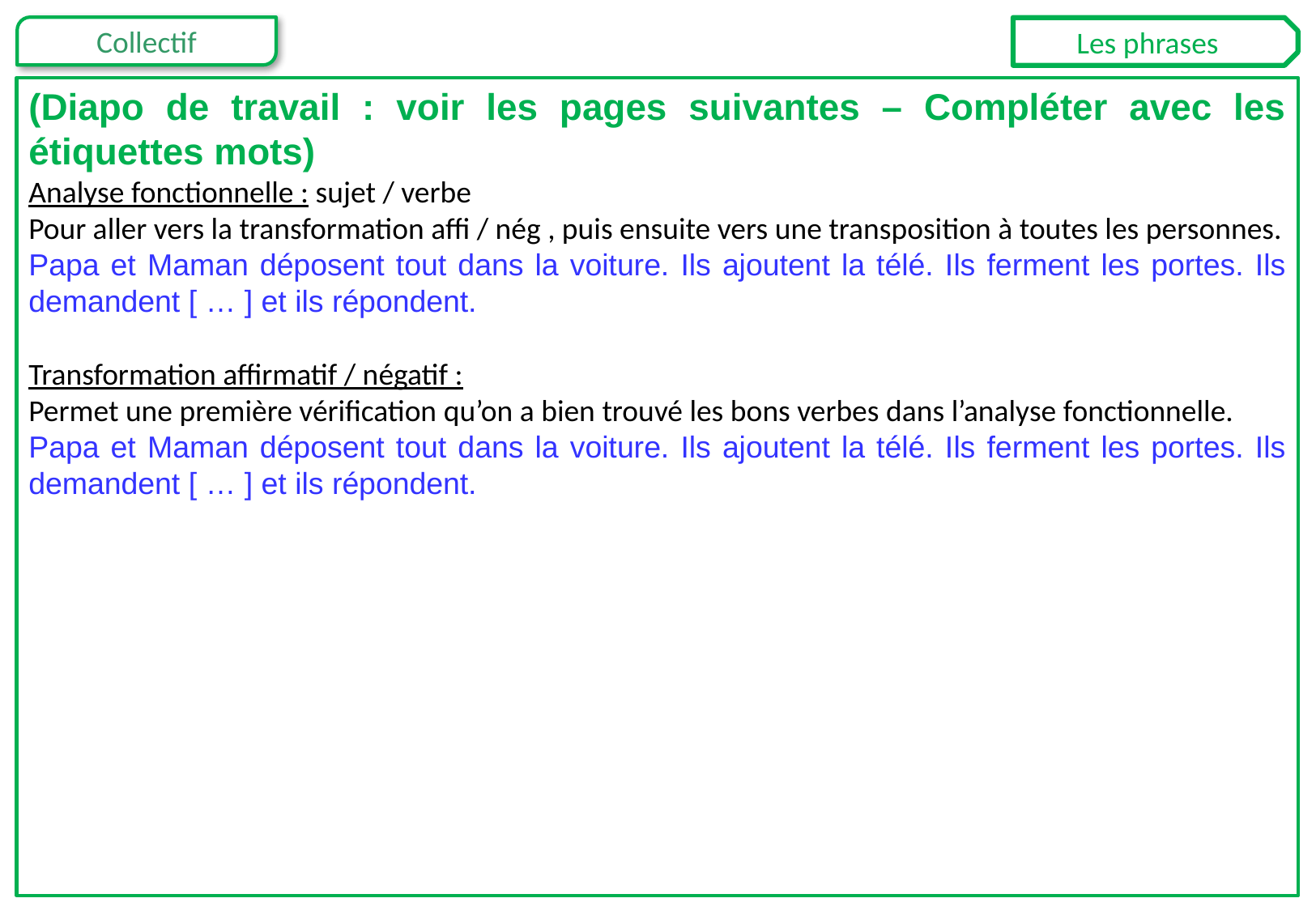

Les phrases
(Diapo de travail : voir les pages suivantes – Compléter avec les étiquettes mots)
Analyse fonctionnelle : sujet / verbe
Pour aller vers la transformation affi / nég , puis ensuite vers une transposition à toutes les personnes.
Papa et Maman déposent tout dans la voiture. Ils ajoutent la télé. Ils ferment les portes. Ils demandent [ … ] et ils répondent.

Transformation affirmatif / négatif :
Permet une première vérification qu’on a bien trouvé les bons verbes dans l’analyse fonctionnelle.
Papa et Maman déposent tout dans la voiture. Ils ajoutent la télé. Ils ferment les portes. Ils demandent [ … ] et ils répondent.